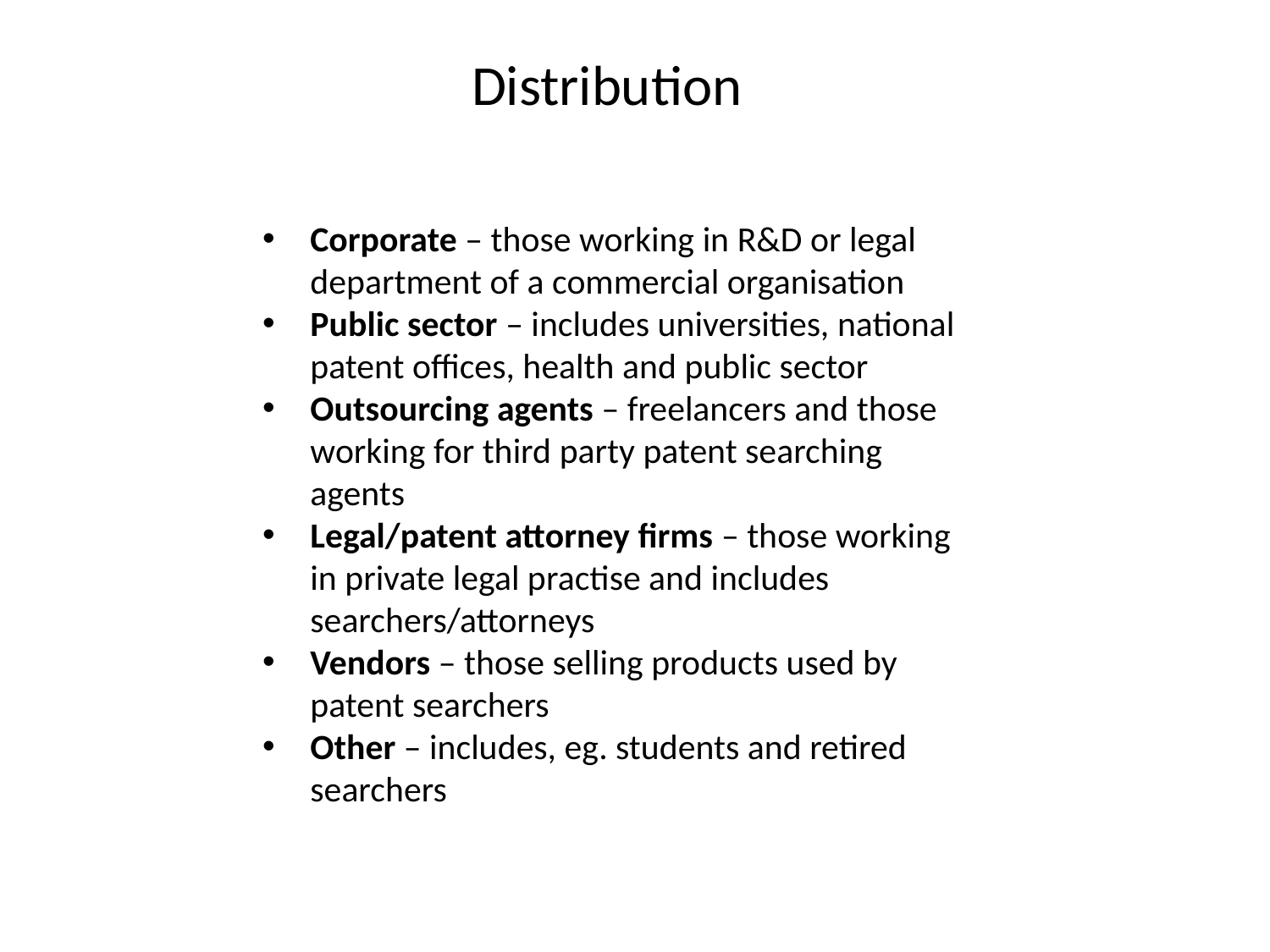

Distribution
Corporate – those working in R&D or legal department of a commercial organisation
Public sector – includes universities, national patent offices, health and public sector
Outsourcing agents – freelancers and those working for third party patent searching agents
Legal/patent attorney firms – those working in private legal practise and includes searchers/attorneys
Vendors – those selling products used by patent searchers
Other – includes, eg. students and retired searchers